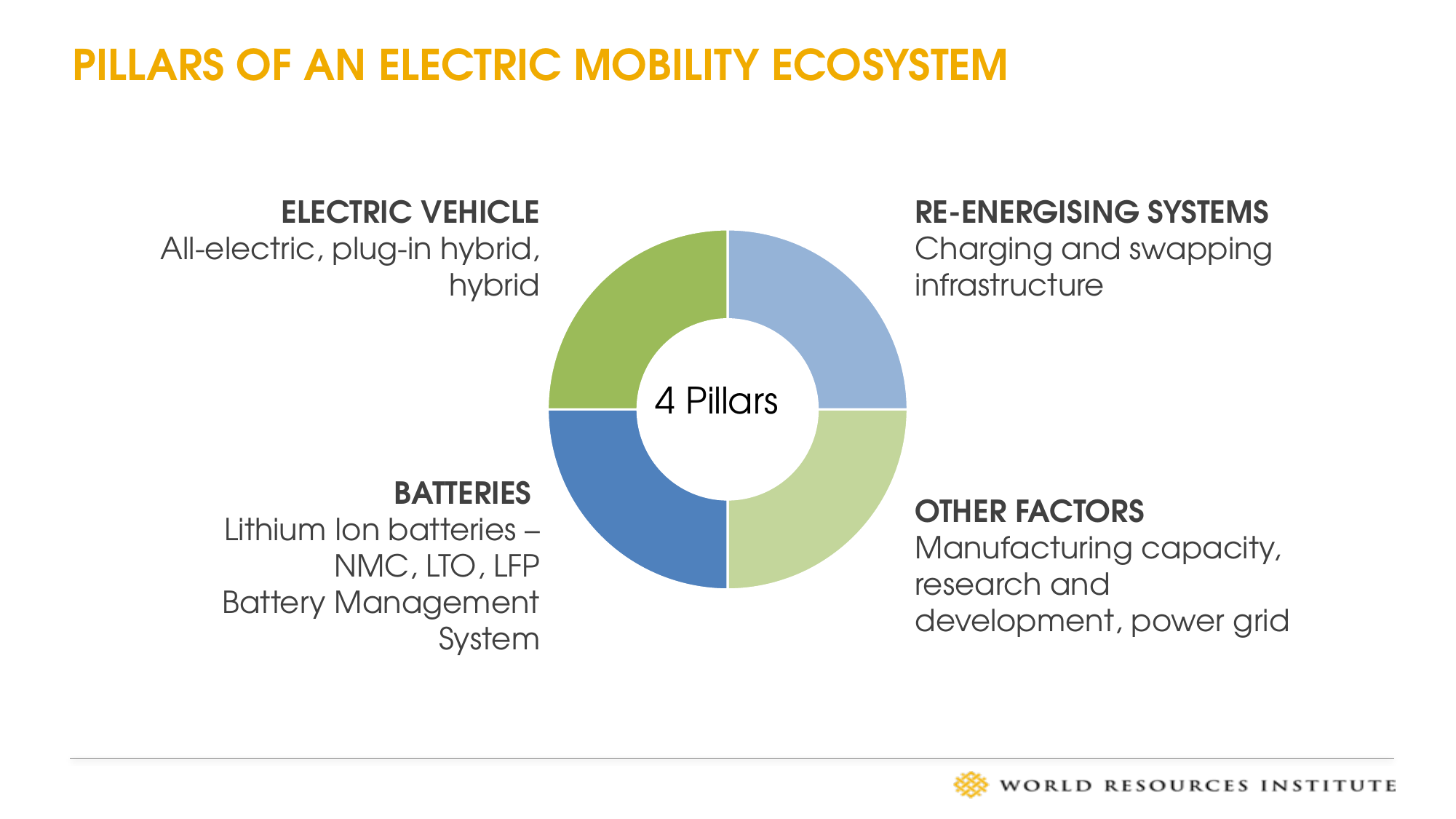

# Pillars of an electric mobility ecosystem
ELECTRIC VEHICLE
All-electric, plug-in hybrid, hybrid
RE-ENERGISING SYSTEMS
Charging and swapping infrastructure

### Chart

| Category | Sales |
|---|---|
| 1st Qtr | 25.0 |
| 2nd Qtr | 25.0 |
| 3rd Qtr | 25.0 |
| 4th Qtr | 25.0 |
BATTERIES
Lithium Ion batteries – NMC, LTO, LFP
Battery Management System
OTHER FACTORS
Manufacturing capacity, research and development, power grid